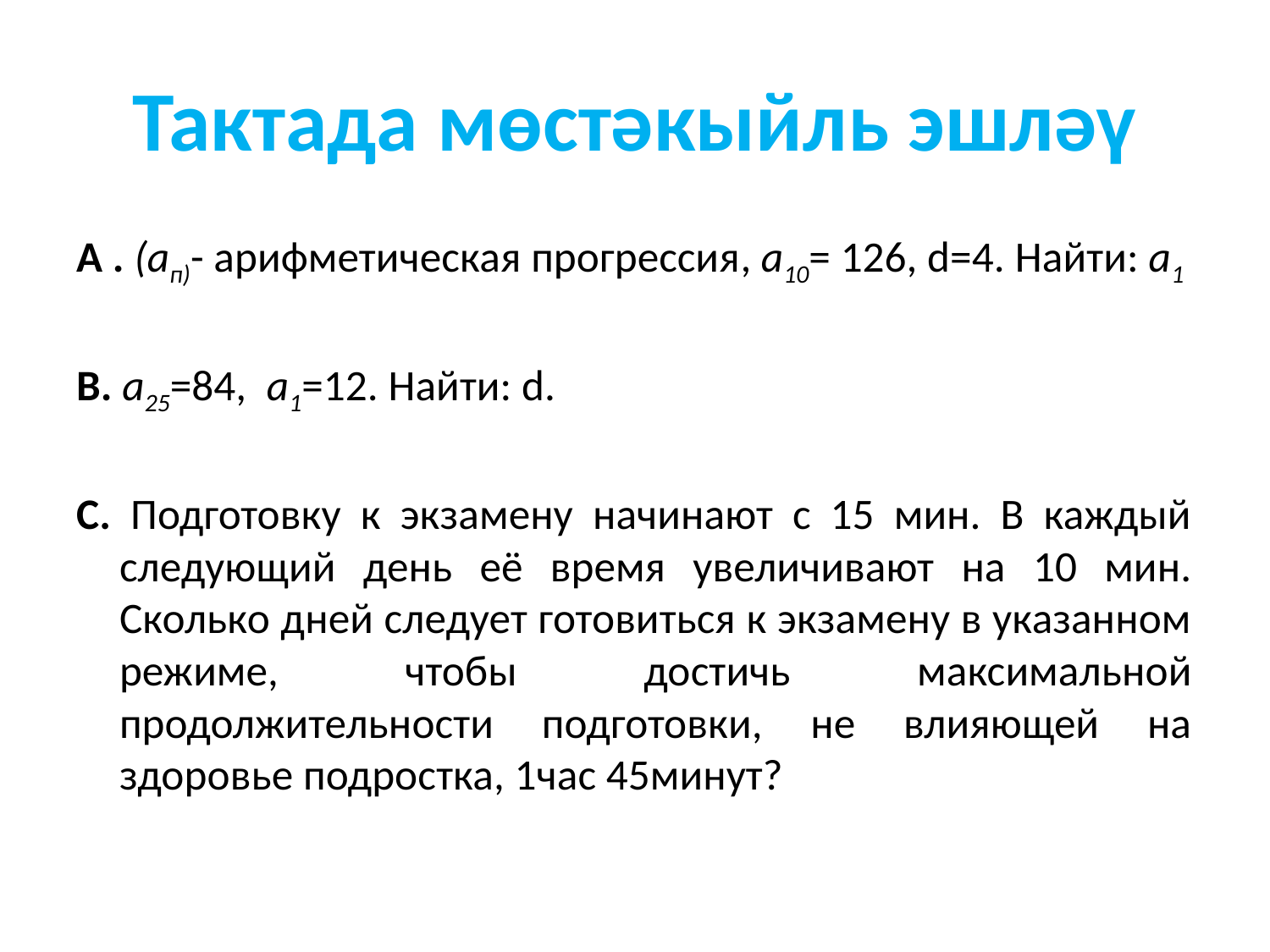

# Тактада мөстәкыйль эшләү
А . (ап)- арифметическая прогрессия, а10= 126, d=4. Найти: а1

В. а25=84,  а1=12. Найти: d.

С. Подготовку к экзамену начинают с 15 мин. В каждый следующий день её время увеличивают на 10 мин. Сколько дней следует готовиться к экзамену в указанном режиме, чтобы достичь максимальной продолжительности подготовки, не влияющей на здоровье подростка, 1час 45минут?